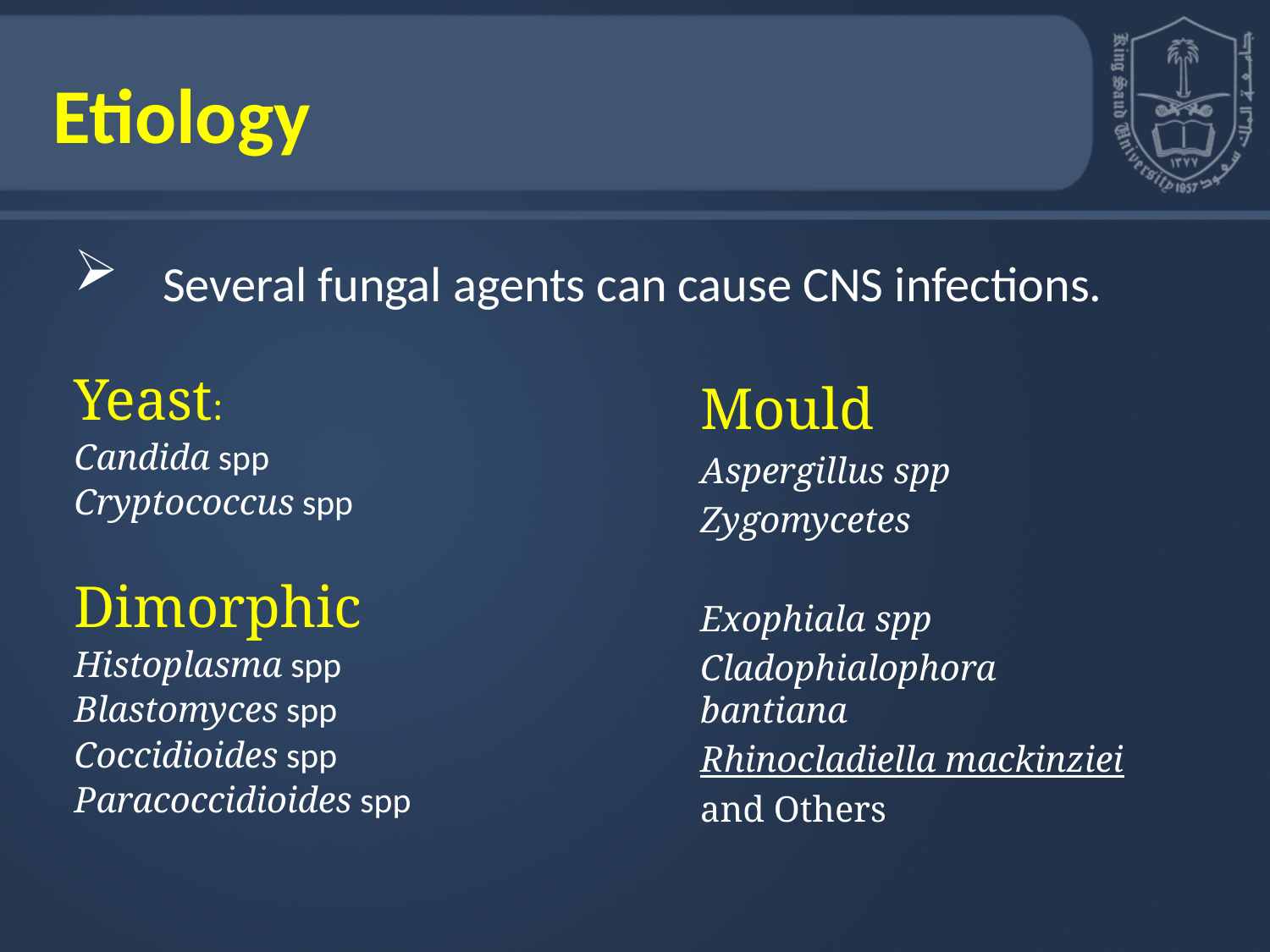

Etiology
   Several fungal agents can cause CNS infections.

Yeast:
Candida spp
Cryptococcus spp

Dimorphic
Histoplasma spp
Blastomyces spp
Coccidioides spp
Paracoccidioides spp

Mould
Aspergillus spp
Zygomycetes

Exophiala spp
Cladophialophora bantiana
Rhinocladiella mackinziei
and Others